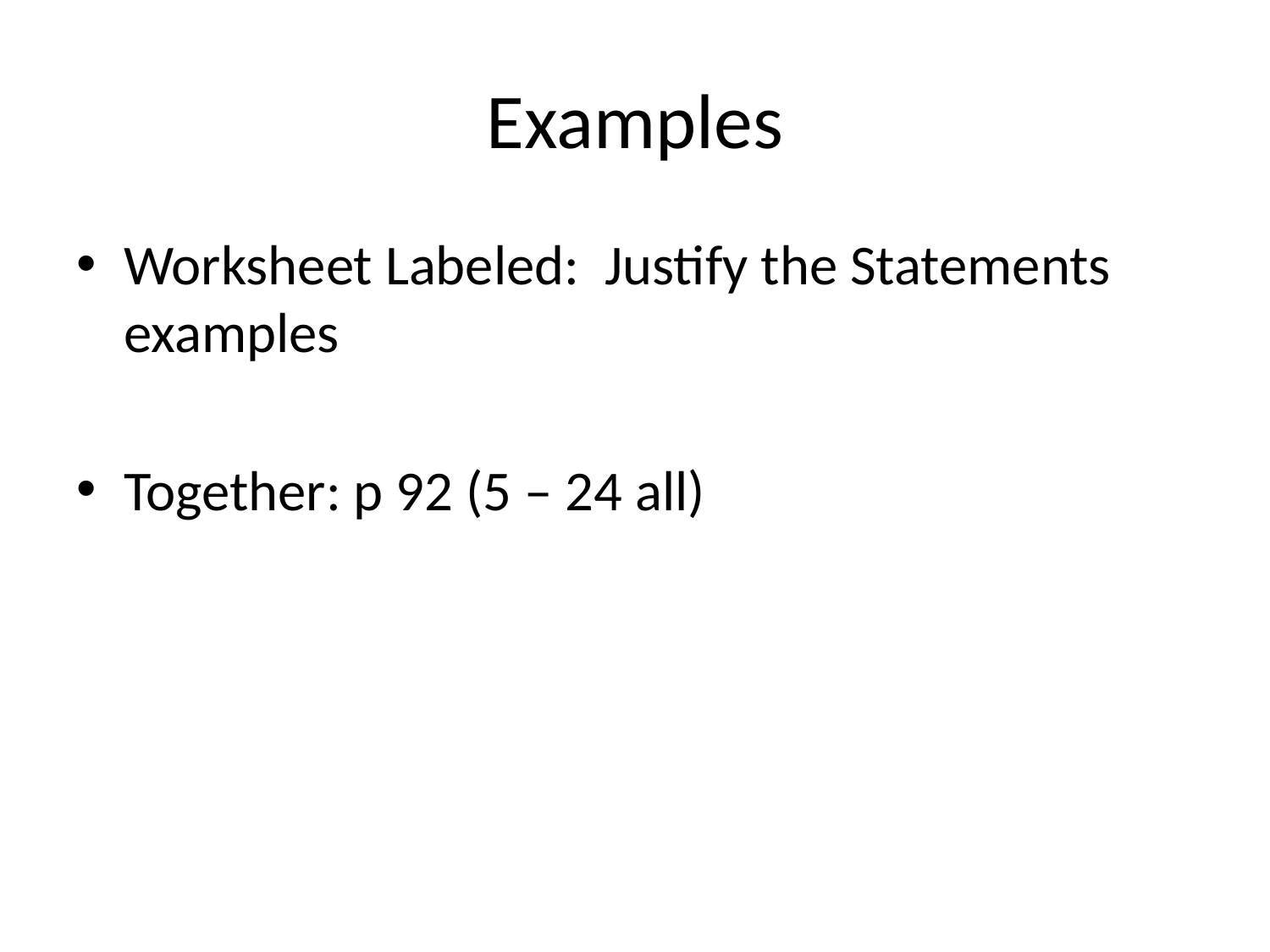

# Examples
Worksheet Labeled:  Justify the Statements examples

Together: p 92 (5 – 24 all)